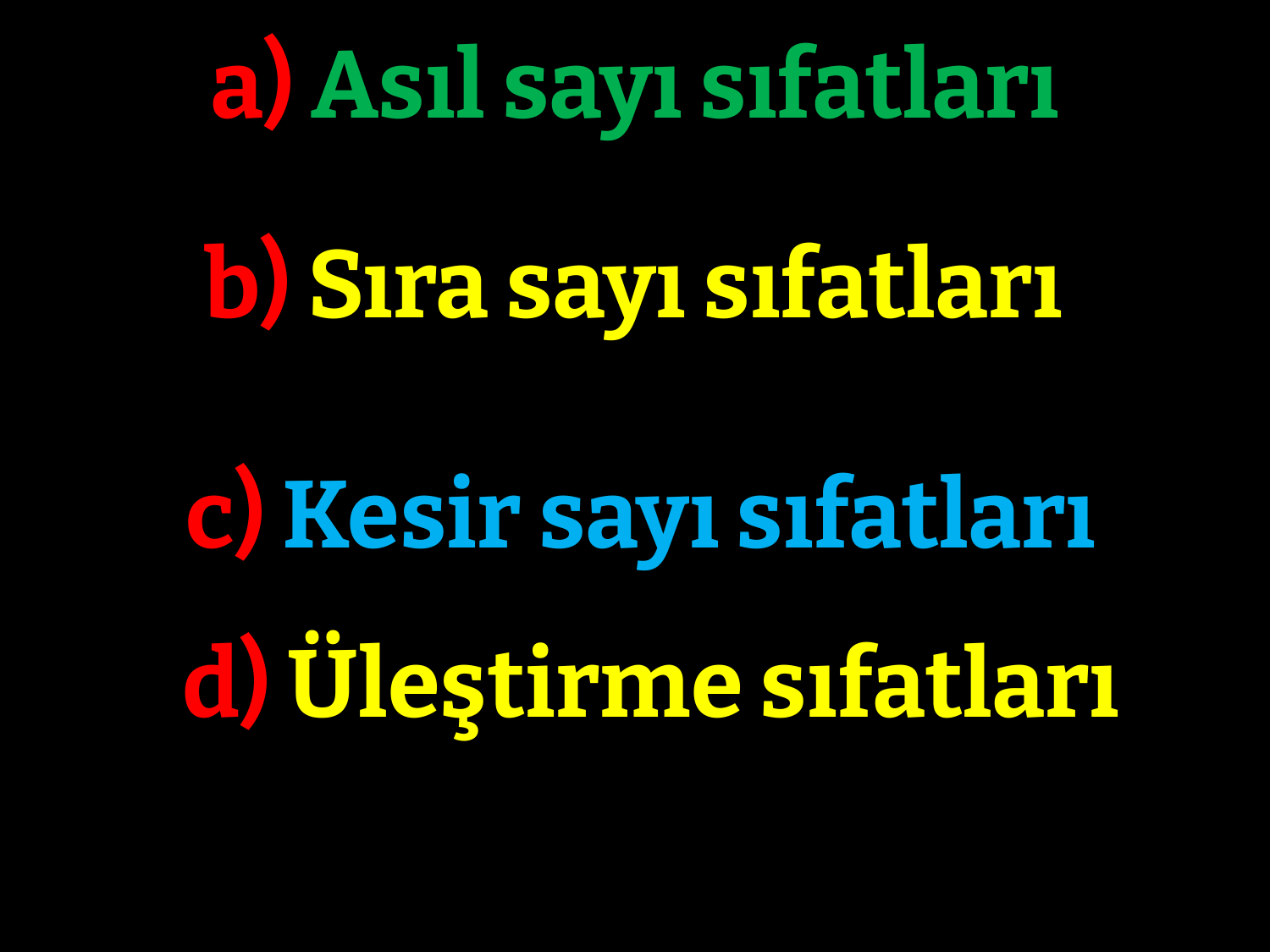

a) Asıl sayı sıfatları
b) Sıra sayı sıfatları
#
c) Kesir sayı sıfatları
d) Üleştirme sıfatları